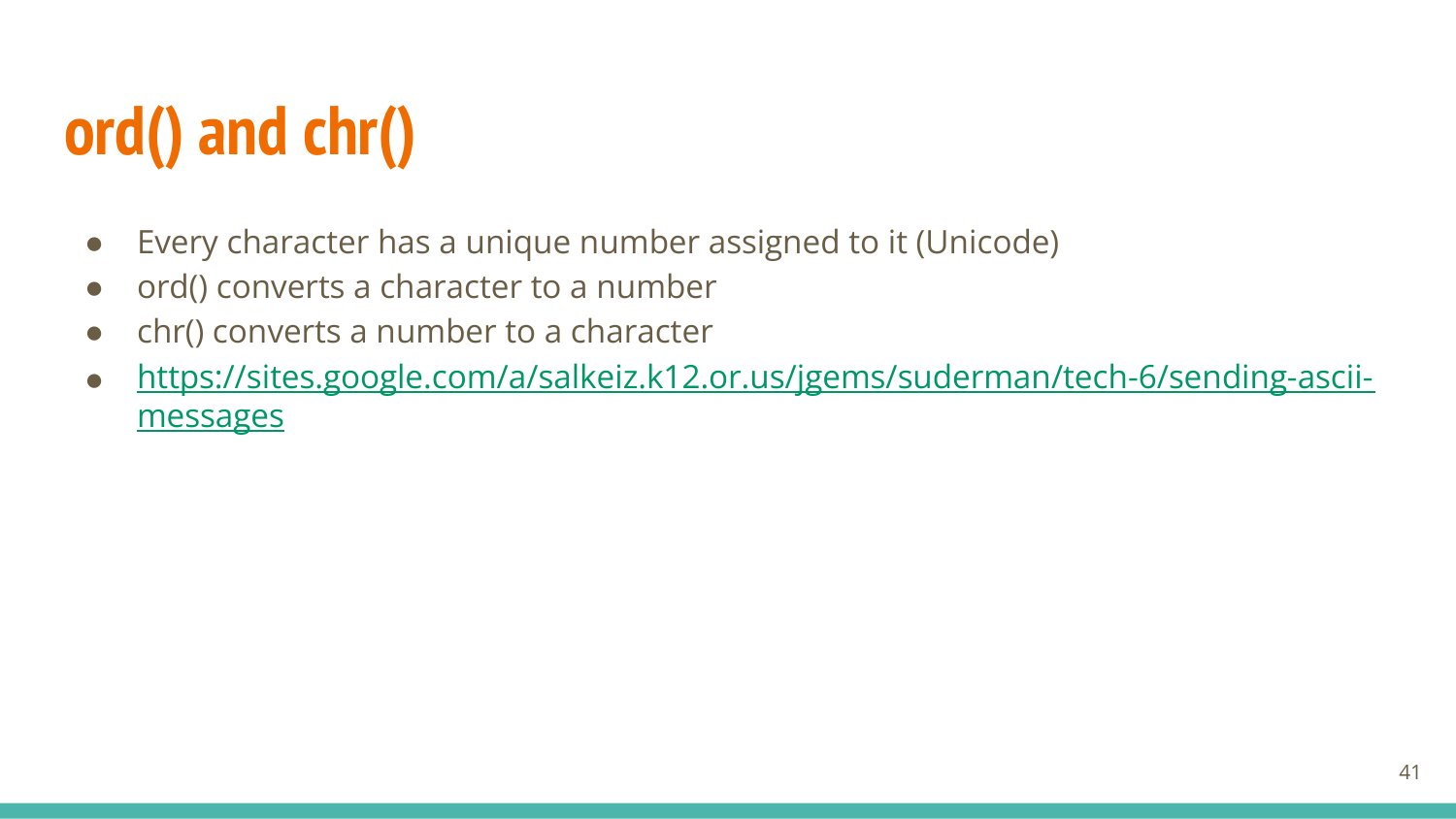

# ord() and chr()
Every character has a unique number assigned to it (Unicode)
ord() converts a character to a number
chr() converts a number to a character
https://sites.google.com/a/salkeiz.k12.or.us/jgems/suderman/tech-6/sending-ascii-messages

41